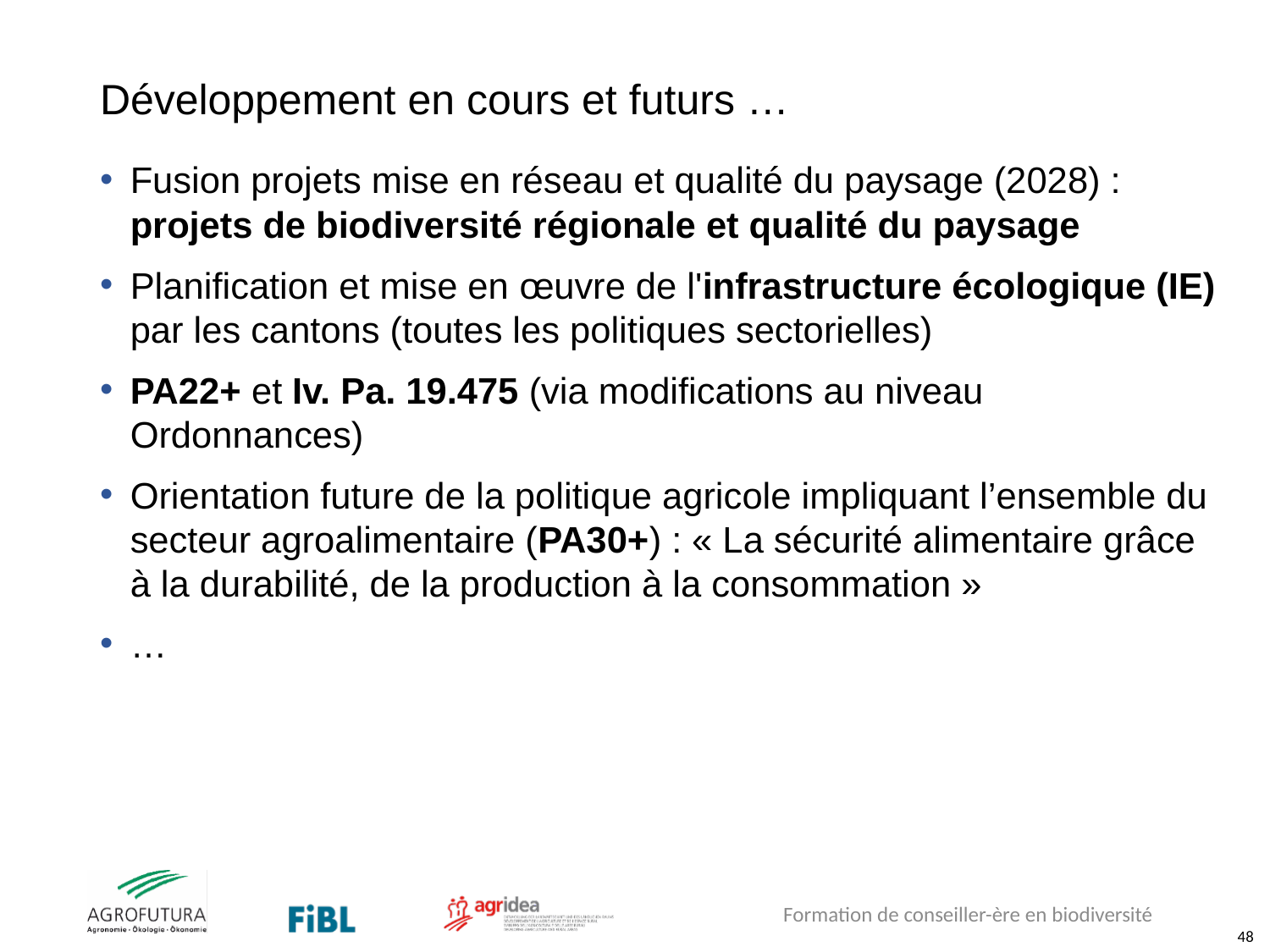

# Développement en cours et futurs …
Fusion projets mise en réseau et qualité du paysage (2028) : projets de biodiversité régionale et qualité du paysage
Planification et mise en œuvre de l'infrastructure écologique (IE) par les cantons (toutes les politiques sectorielles)
PA22+ et Iv. Pa. 19.475 (via modifications au niveau Ordonnances)
Orientation future de la politique agricole impliquant l’ensemble du secteur agroalimentaire (PA30+) : « La sécurité alimentaire grâce à la durabilité, de la production à la consommation »
…
Formation de conseiller-ère en biodiversité